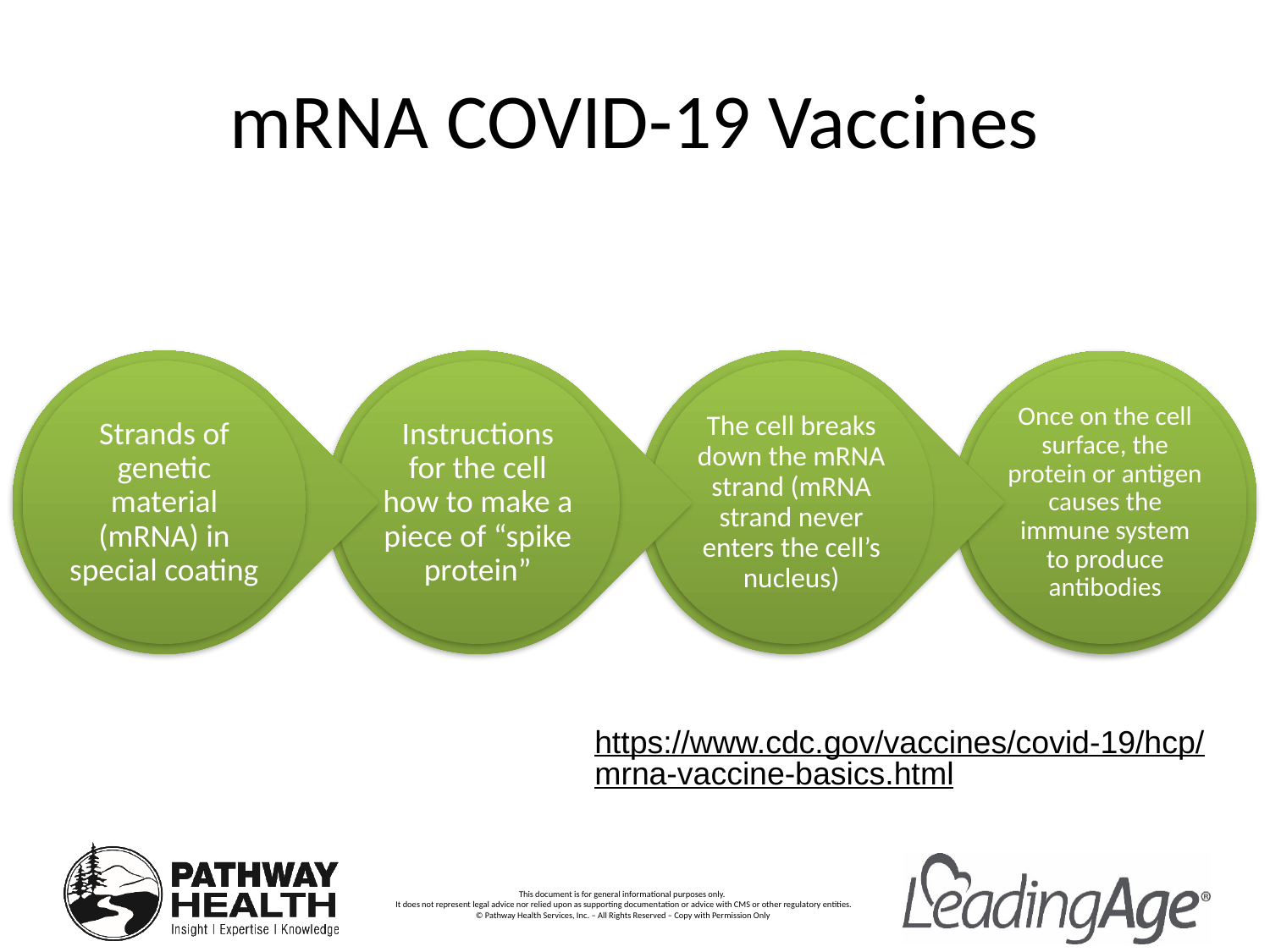

# mRNA COVID-19 Vaccines
Once on the cell surface, the protein or antigen causes the immune system to produce antibodies
The cell breaks down the mRNA strand (mRNA strand never enters the cell’s nucleus)
Instructions for the cell how to make a piece of “spike protein”
Strands of genetic material (mRNA) in special coating
https://www.cdc.gov/vaccines/covid-19/hcp/mrna-vaccine-basics.html